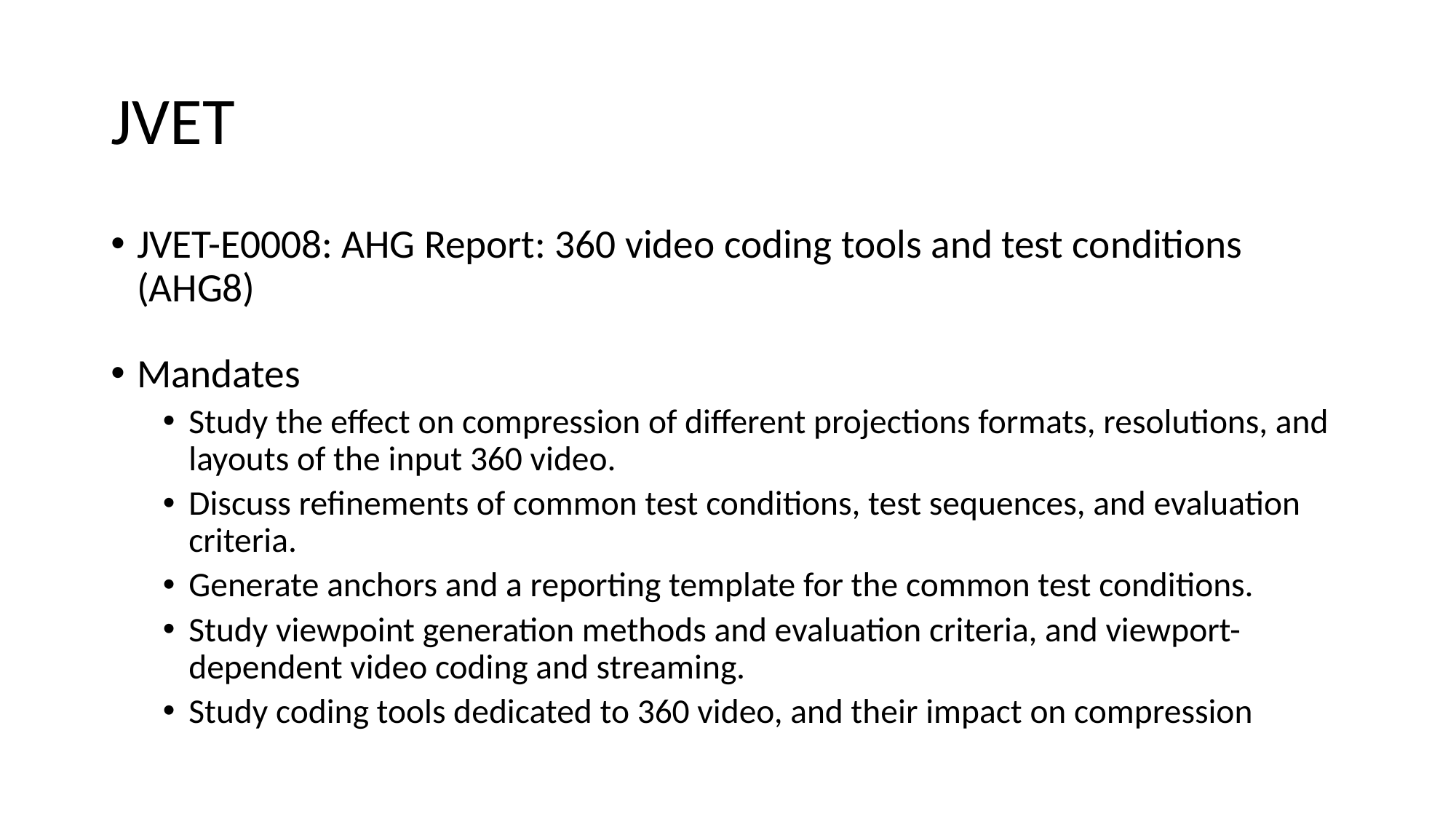

# JVET
JVET-E0008: AHG Report: 360 video coding tools and test conditions (AHG8)

Mandates
Study the effect on compression of different projections formats, resolutions, and layouts of the input 360 video.
Discuss refinements of common test conditions, test sequences, and evaluation criteria.
Generate anchors and a reporting template for the common test conditions.
Study viewpoint generation methods and evaluation criteria, and viewport-dependent video coding and streaming.
Study coding tools dedicated to 360 video, and their impact on compression